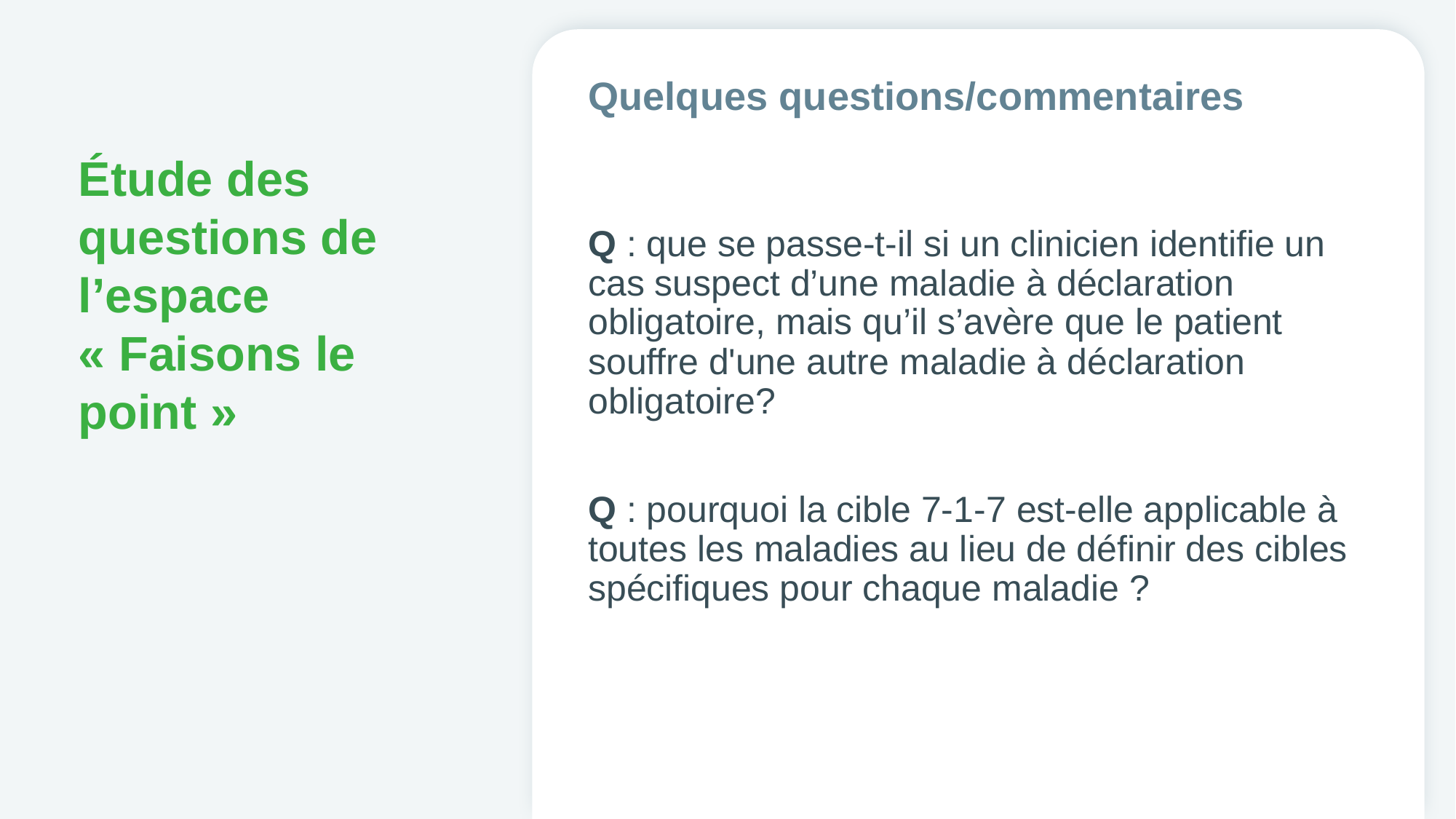

Quelques questions/commentaires
# Étude des questions de l’espace « Faisons le point »
Q : que se passe-t-il si un clinicien identifie un cas suspect d’une maladie à déclaration obligatoire, mais qu’il s’avère que le patient souffre d'une autre maladie à déclaration obligatoire?

Q : pourquoi la cible 7-1-7 est-elle applicable à toutes les maladies au lieu de définir des cibles spécifiques pour chaque maladie ?